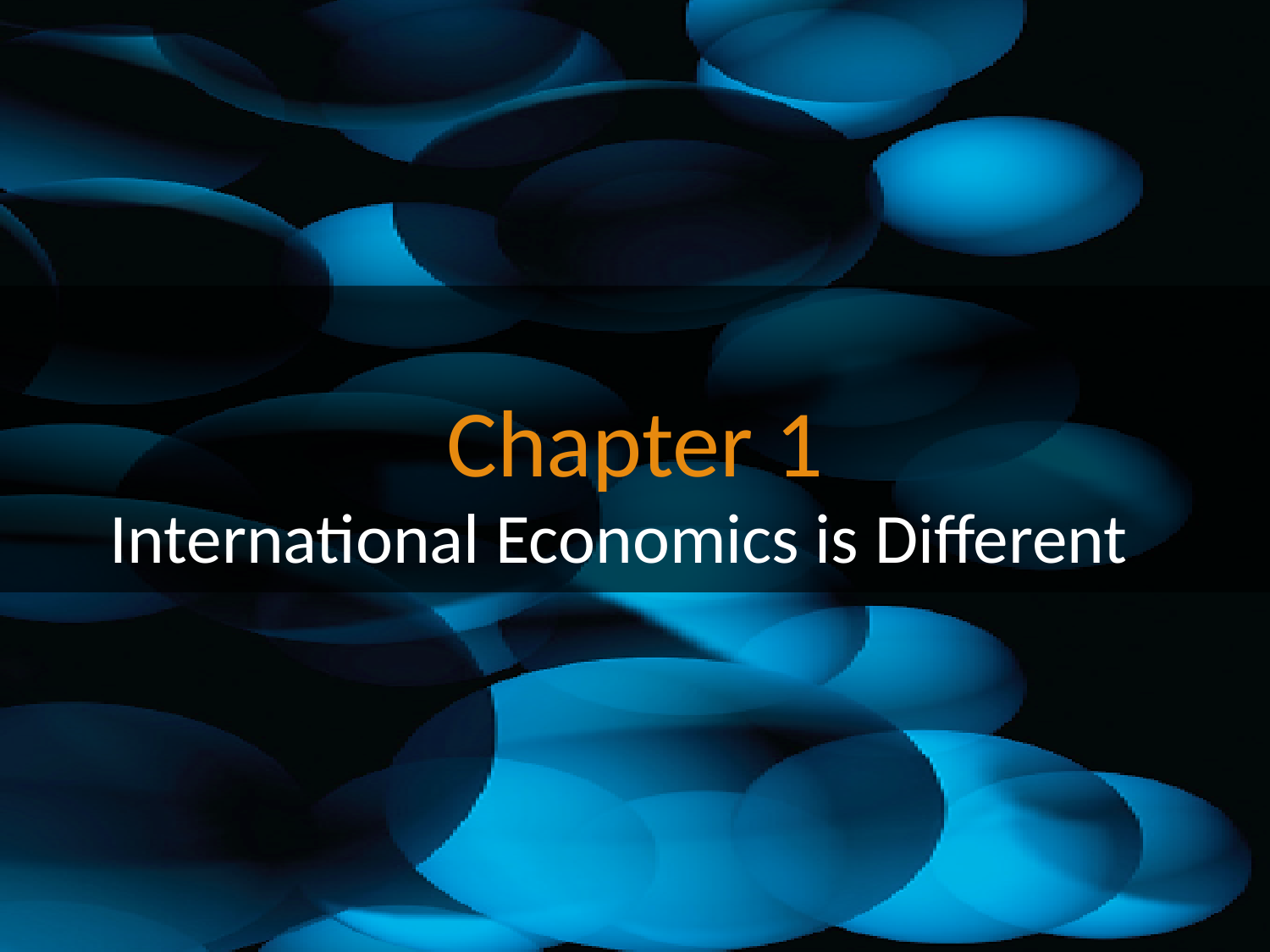

# Chapter 1
International Economics is Different